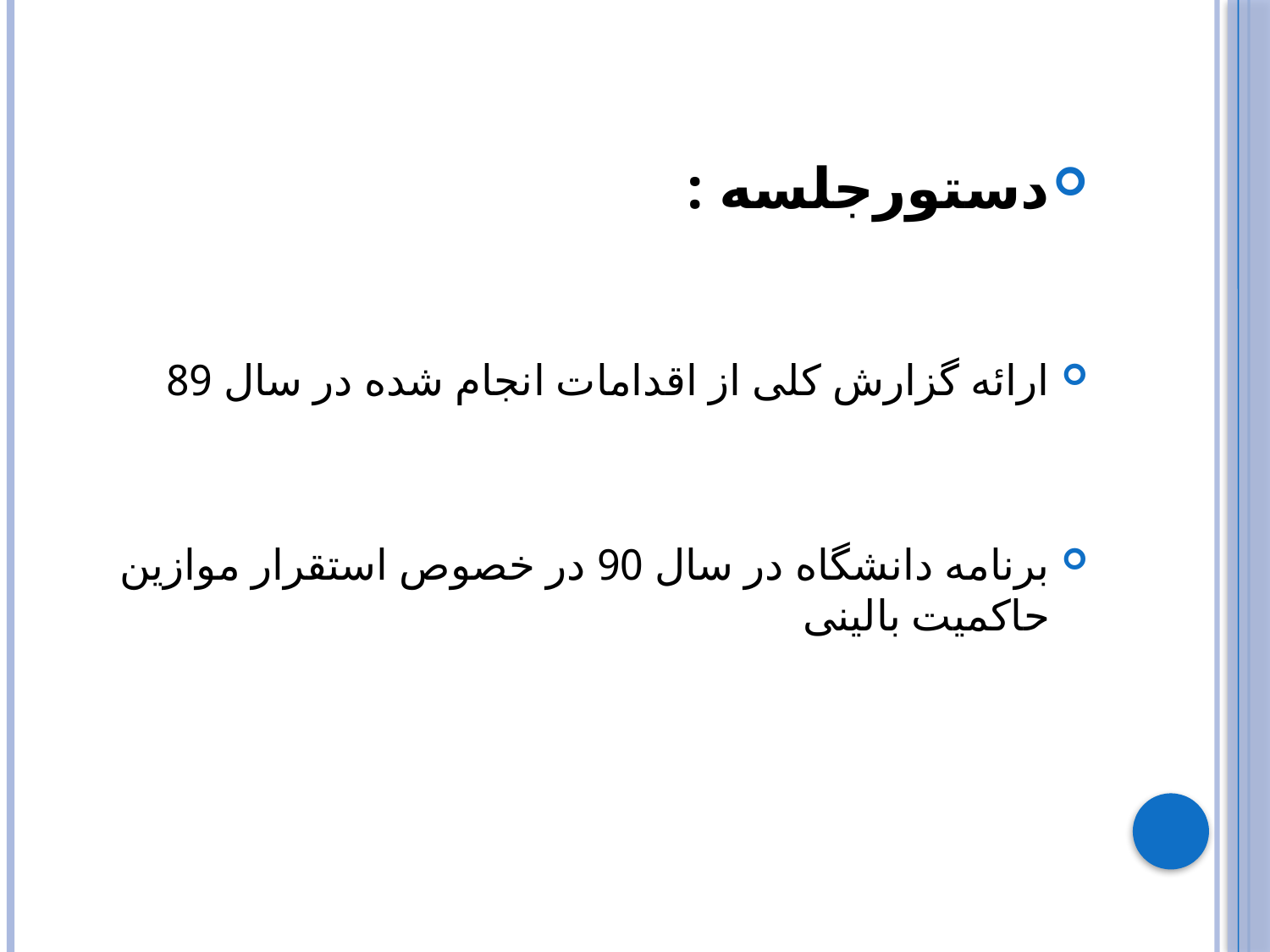

دستورجلسه :

ارائه گزارش کلی از اقدامات انجام شده در سال 89

برنامه دانشگاه در سال 90 در خصوص استقرار موازین حاکمیت بالینی